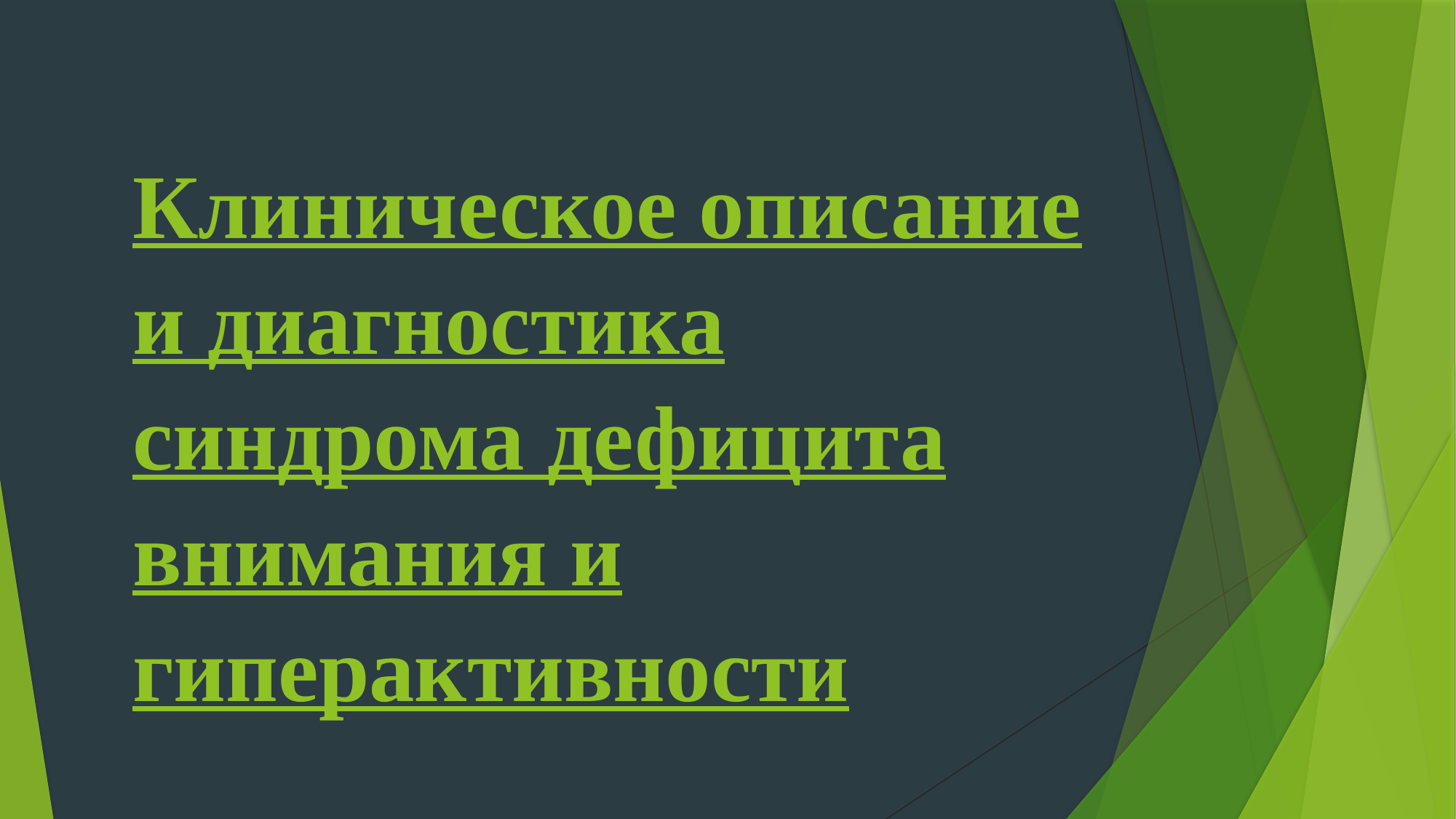

# Клиническое описание и диагностика синдрома дефицита внимания и гиперактивности